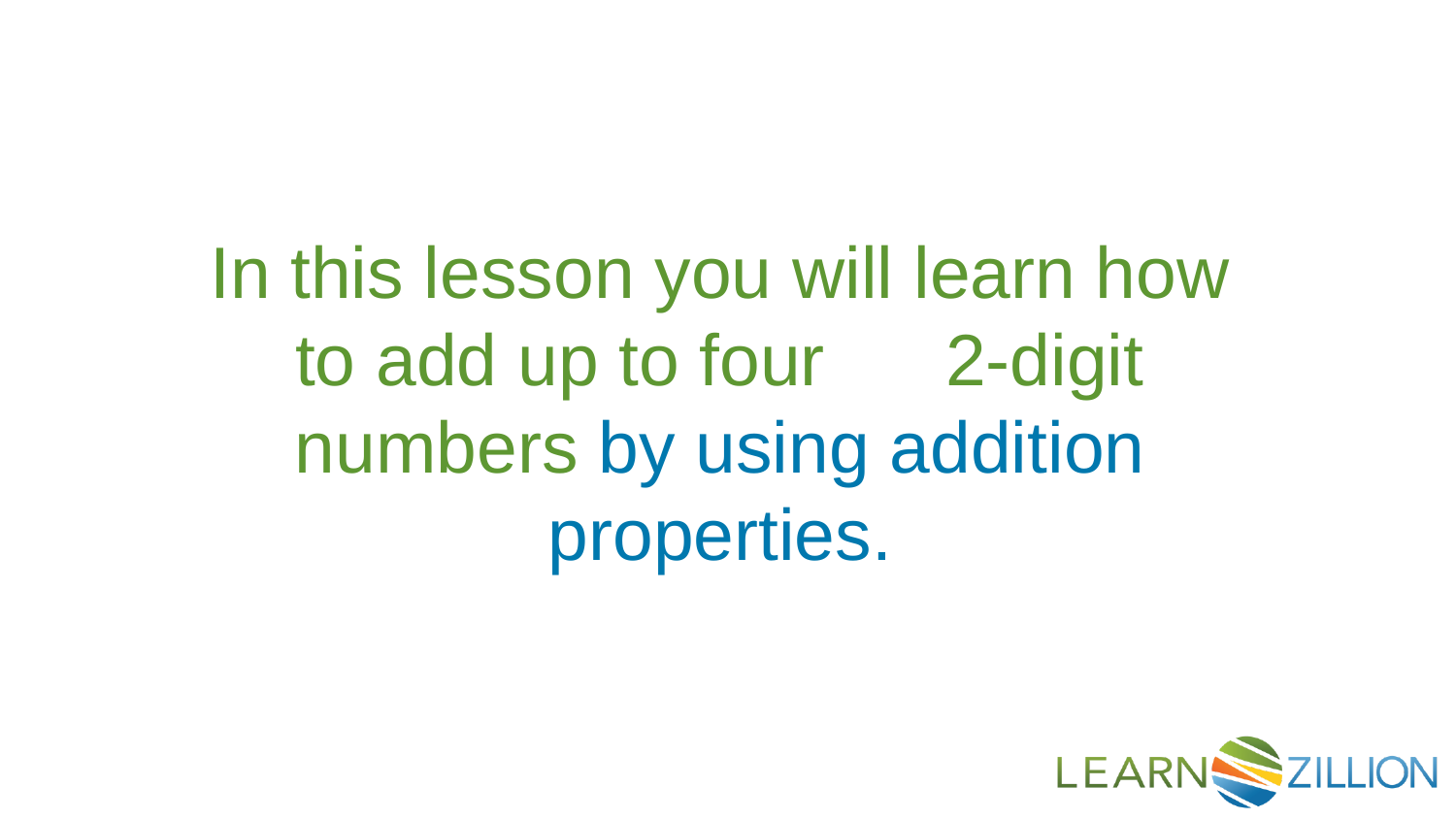

In this lesson you will learn how to add up to four      2-digit numbers by using addition properties.